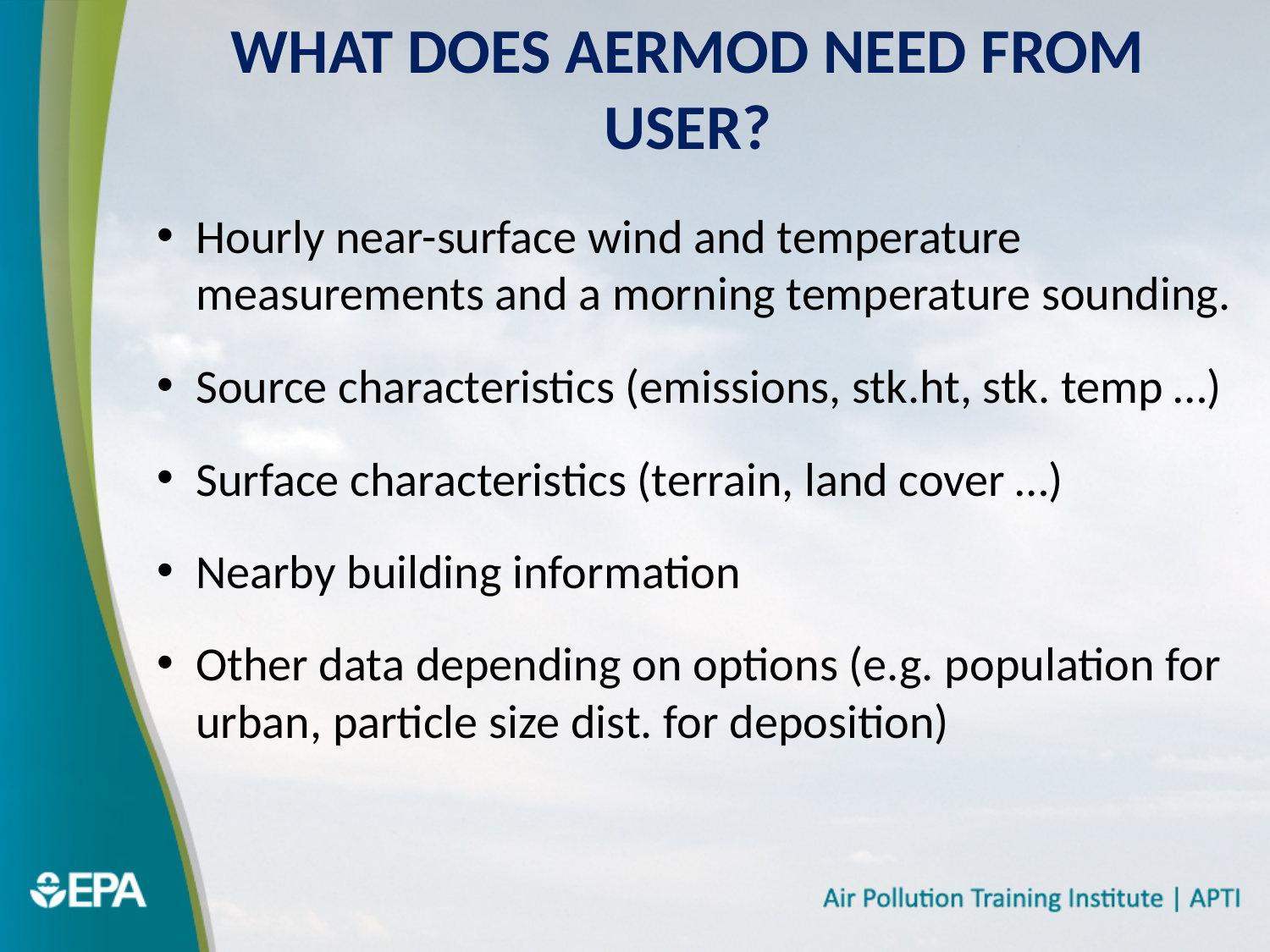

# What Does AERMOD Need From User?
Hourly near-surface wind and temperature measurements and a morning temperature sounding.
Source characteristics (emissions, stk.ht, stk. temp …)
Surface characteristics (terrain, land cover …)
Nearby building information
Other data depending on options (e.g. population for urban, particle size dist. for deposition)